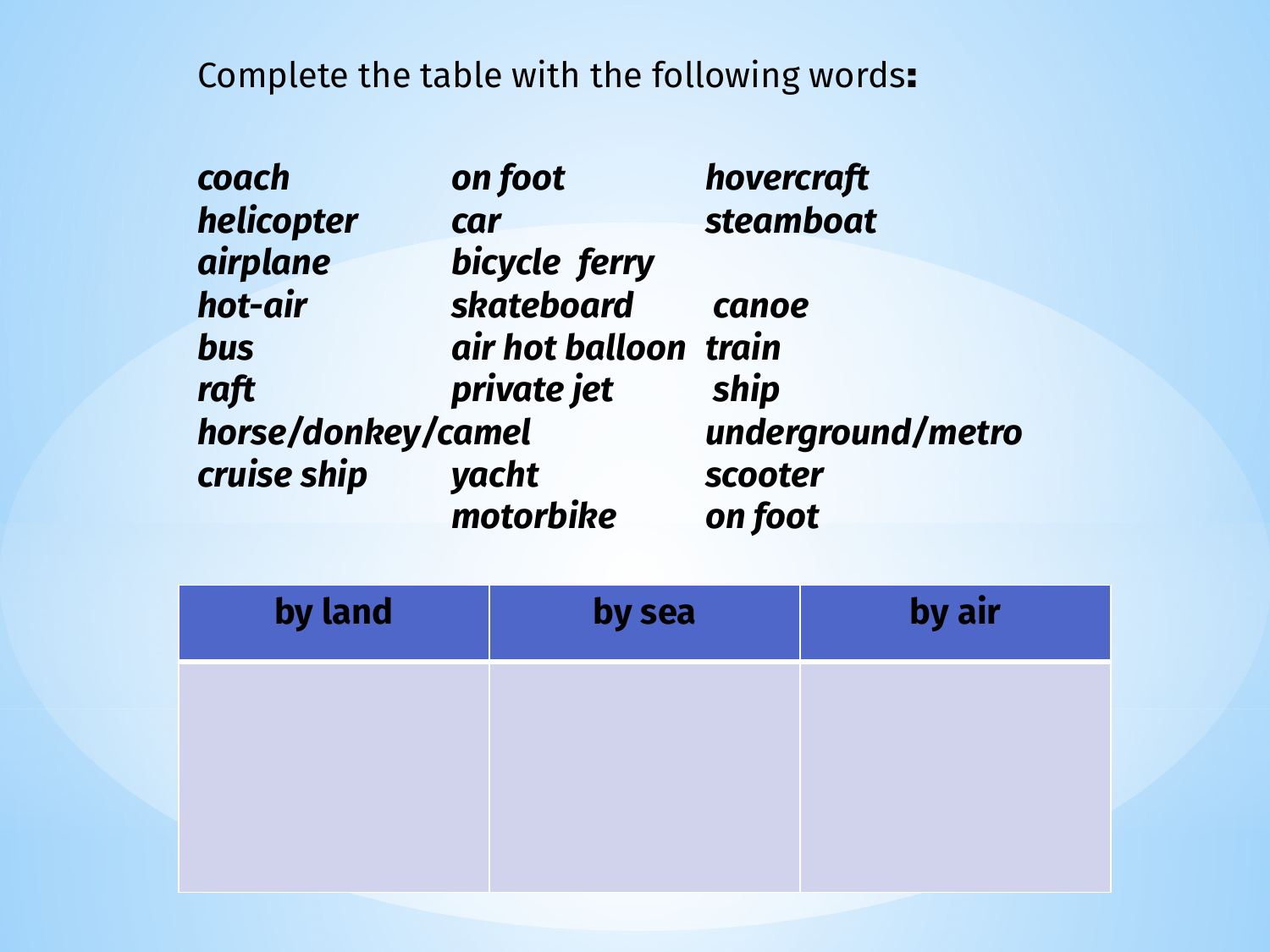

Complete the table with the following words:
coach 		on foot		hovercraft
helicopter 	car		steamboat
airplane 	bicycle 	ferry
hot-air 		skateboard 	 canoe
bus 		air hot balloon 	train
raft 		private jet 	 ship
horse/donkey/camel		underground/metro
cruise ship 	yacht 		scooter
		motorbike 	on foot

| by land | by sea | by air |
| --- | --- | --- |
|  |  |  |